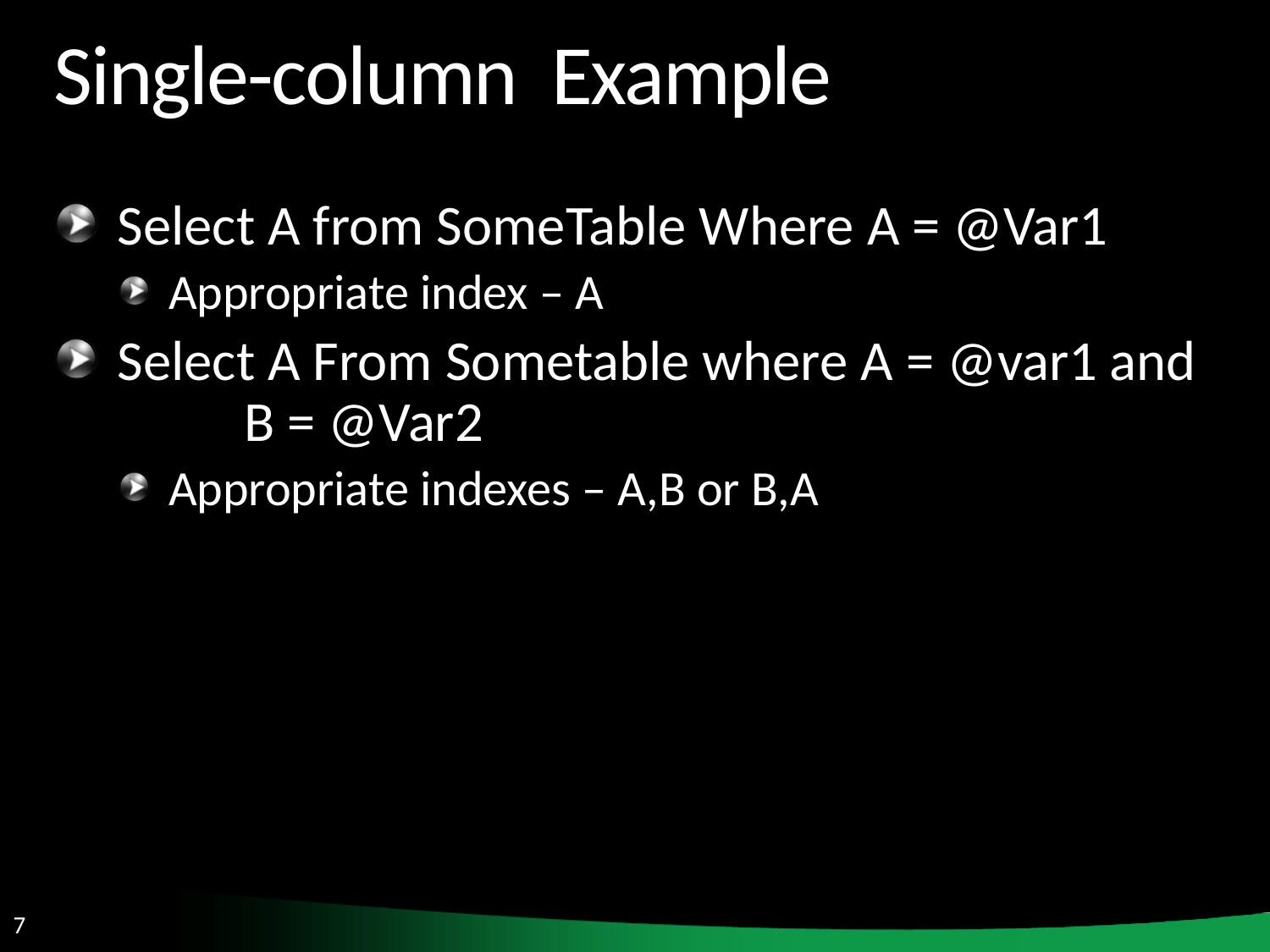

# Single-column  Example
Select A from SomeTable Where A = @Var1
Appropriate index – A
Select A From Sometable where A = @var1 and    	B = @Var2
Appropriate indexes – A,B or B,A